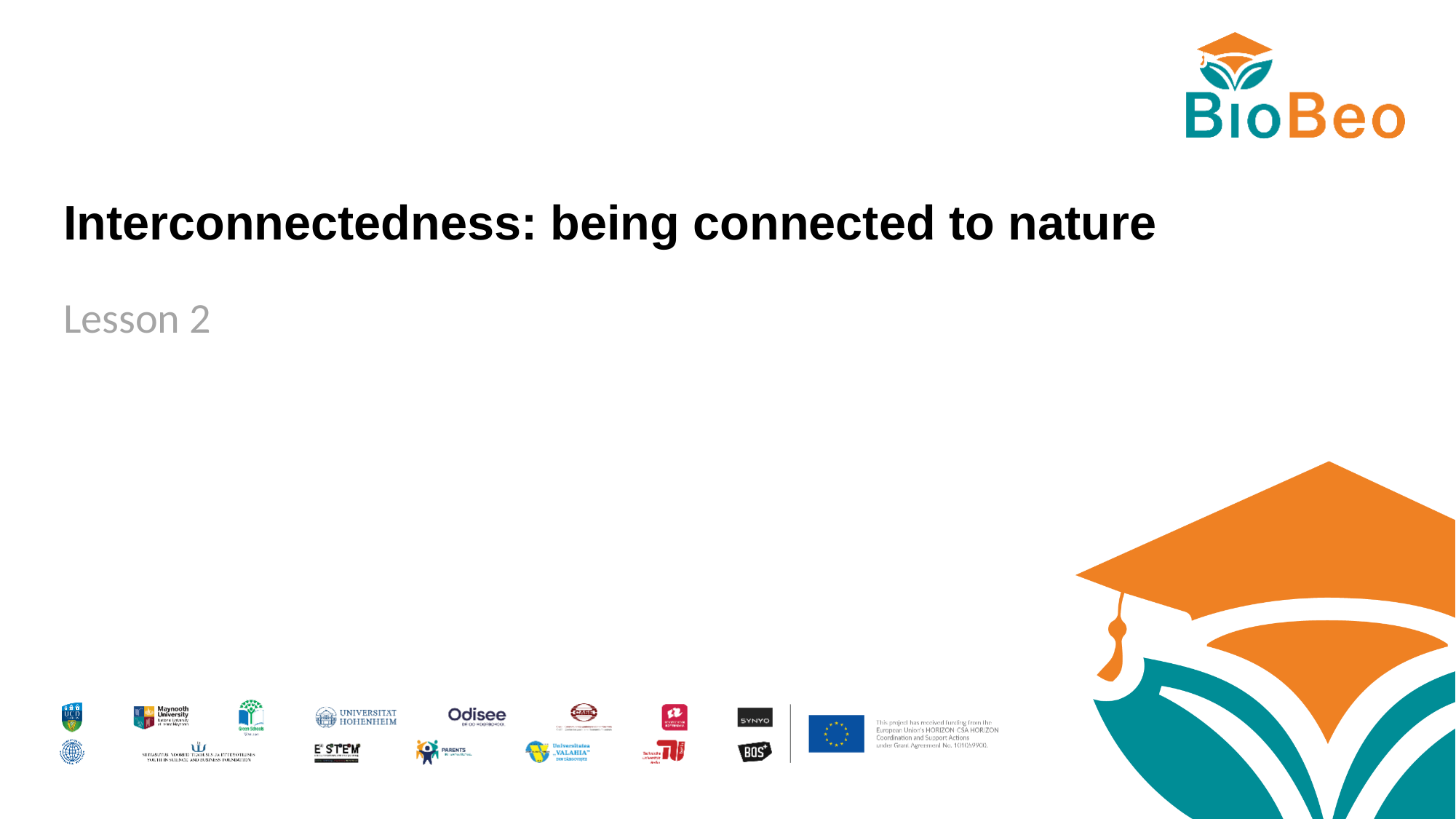

# Interconnectedness: being connected to nature
Lesson 2